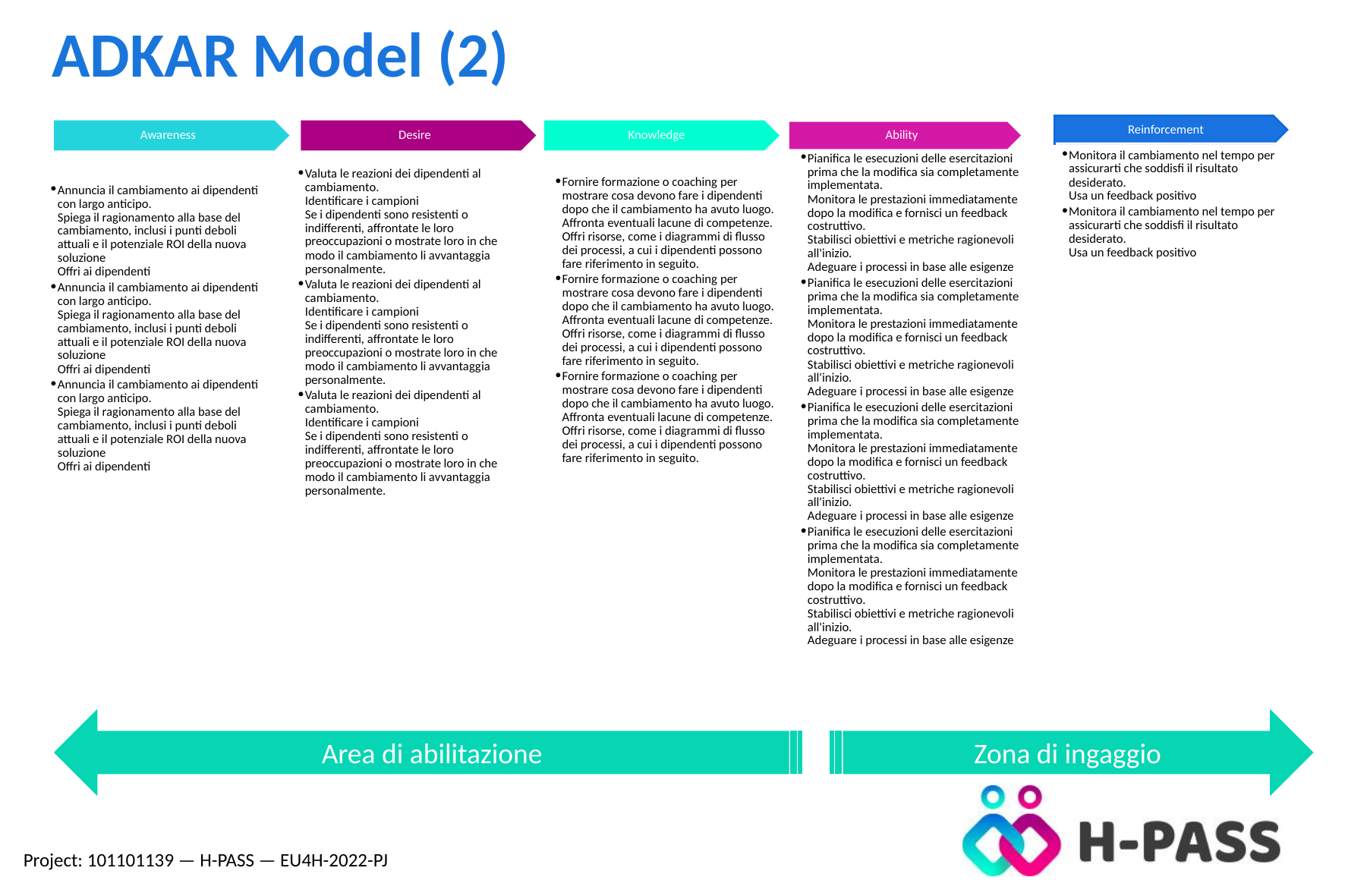

ADKAR Model (2)

Reinforcement

Awareness

Desire

Knowledge

Ability

Monitora il cambiamento nel tempo per assicurarti che soddisfi il risultato desiderato.
Usa un feedback positivo
Monitora il cambiamento nel tempo per assicurarti che soddisfi il risultato desiderato.
Usa un feedback positivo

Pianifica le esecuzioni delle esercitazioni prima che la modifica sia completamente implementata.
Monitora le prestazioni immediatamente dopo la modifica e fornisci un feedback costruttivo.
Stabilisci obiettivi e metriche ragionevoli all'inizio.
Adeguare i processi in base alle esigenze
Pianifica le esecuzioni delle esercitazioni prima che la modifica sia completamente implementata.
Monitora le prestazioni immediatamente dopo la modifica e fornisci un feedback costruttivo.
Stabilisci obiettivi e metriche ragionevoli all'inizio.
Adeguare i processi in base alle esigenze
Pianifica le esecuzioni delle esercitazioni prima che la modifica sia completamente implementata.
Monitora le prestazioni immediatamente dopo la modifica e fornisci un feedback costruttivo.
Stabilisci obiettivi e metriche ragionevoli all'inizio.
Adeguare i processi in base alle esigenze
Pianifica le esecuzioni delle esercitazioni prima che la modifica sia completamente implementata.
Monitora le prestazioni immediatamente dopo la modifica e fornisci un feedback costruttivo.
Stabilisci obiettivi e metriche ragionevoli all'inizio.
Adeguare i processi in base alle esigenze

Valuta le reazioni dei dipendenti al cambiamento.
Identificare i campioni
Se i dipendenti sono resistenti o indifferenti, affrontate le loro preoccupazioni o mostrate loro in che modo il cambiamento li avvantaggia personalmente.
Valuta le reazioni dei dipendenti al cambiamento.
Identificare i campioni
Se i dipendenti sono resistenti o indifferenti, affrontate le loro preoccupazioni o mostrate loro in che modo il cambiamento li avvantaggia personalmente.
Valuta le reazioni dei dipendenti al cambiamento.
Identificare i campioni
Se i dipendenti sono resistenti o indifferenti, affrontate le loro preoccupazioni o mostrate loro in che modo il cambiamento li avvantaggia personalmente.

Fornire formazione o coaching per mostrare cosa devono fare i dipendenti dopo che il cambiamento ha avuto luogo.
Affronta eventuali lacune di competenze.
Offri risorse, come i diagrammi di flusso dei processi, a cui i dipendenti possono fare riferimento in seguito.
Fornire formazione o coaching per mostrare cosa devono fare i dipendenti dopo che il cambiamento ha avuto luogo.
Affronta eventuali lacune di competenze.
Offri risorse, come i diagrammi di flusso dei processi, a cui i dipendenti possono fare riferimento in seguito.
Fornire formazione o coaching per mostrare cosa devono fare i dipendenti dopo che il cambiamento ha avuto luogo.
Affronta eventuali lacune di competenze.
Offri risorse, come i diagrammi di flusso dei processi, a cui i dipendenti possono fare riferimento in seguito.

Annuncia il cambiamento ai dipendenti con largo anticipo.
Spiega il ragionamento alla base del cambiamento, inclusi i punti deboli attuali e il potenziale ROI della nuova soluzione
Offri ai dipendenti
Annuncia il cambiamento ai dipendenti con largo anticipo.
Spiega il ragionamento alla base del cambiamento, inclusi i punti deboli attuali e il potenziale ROI della nuova soluzione
Offri ai dipendenti
Annuncia il cambiamento ai dipendenti con largo anticipo.
Spiega il ragionamento alla base del cambiamento, inclusi i punti deboli attuali e il potenziale ROI della nuova soluzione
Offri ai dipendenti
Zona di ingaggio
Area di abilitazione
Project: 101101139 — H-PASS — EU4H-2022-PJ